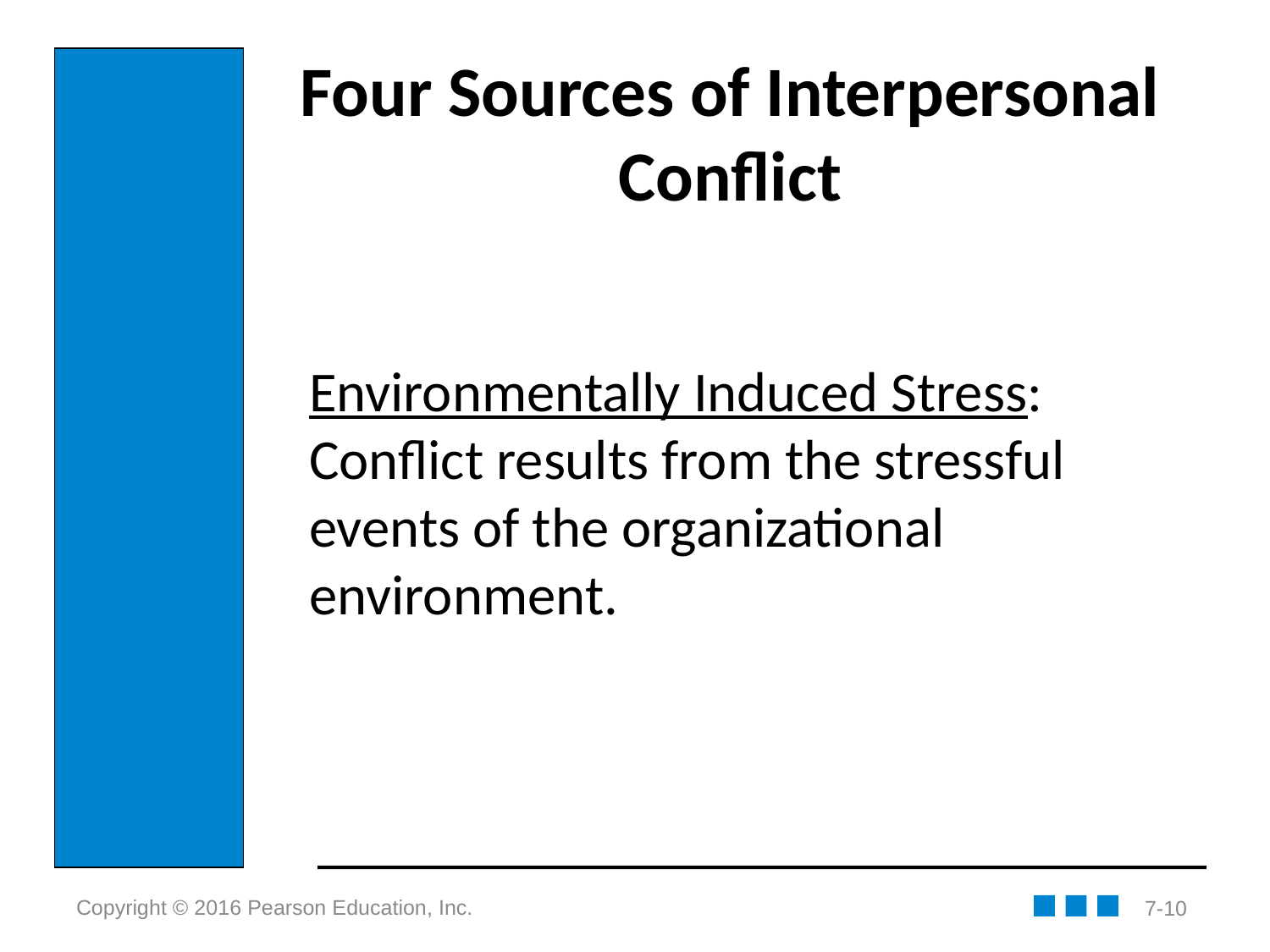

# Four Sources of Interpersonal Conflict

Environmentally Induced Stress: Conflict results from the stressful events of the organizational environment.

7-10
Copyright © 2016 Pearson Education, Inc.